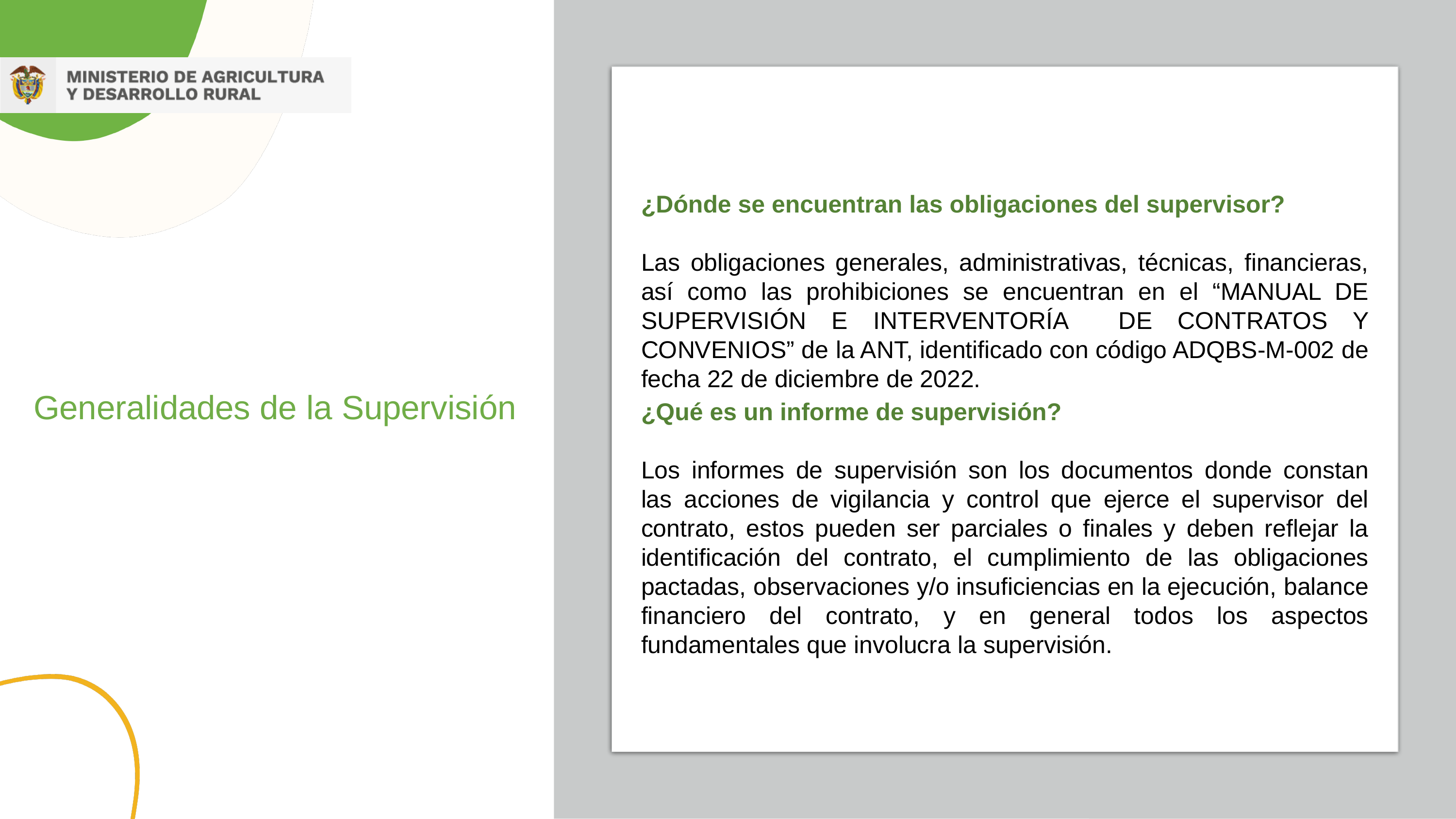

¿Dónde se encuentran las obligaciones del supervisor?

Las obligaciones generales, administrativas, técnicas, financieras, así como las prohibiciones se encuentran en el “MANUAL DE SUPERVISIÓN E INTERVENTORÍA  DE CONTRATOS Y CONVENIOS” de la ANT, identificado con código ADQBS-M-002 de fecha 22 de diciembre de 2022.
Generalidades de la Supervisión
¿Qué es un informe de supervisión?

Los informes de supervisión son los documentos donde constan las acciones de vigilancia y control que ejerce el supervisor del contrato, estos pueden ser parciales o finales y deben reflejar la identificación del contrato, el cumplimiento de las obligaciones pactadas, observaciones y/o insuficiencias en la ejecución, balance financiero del contrato, y en general todos los aspectos fundamentales que involucra la supervisión.